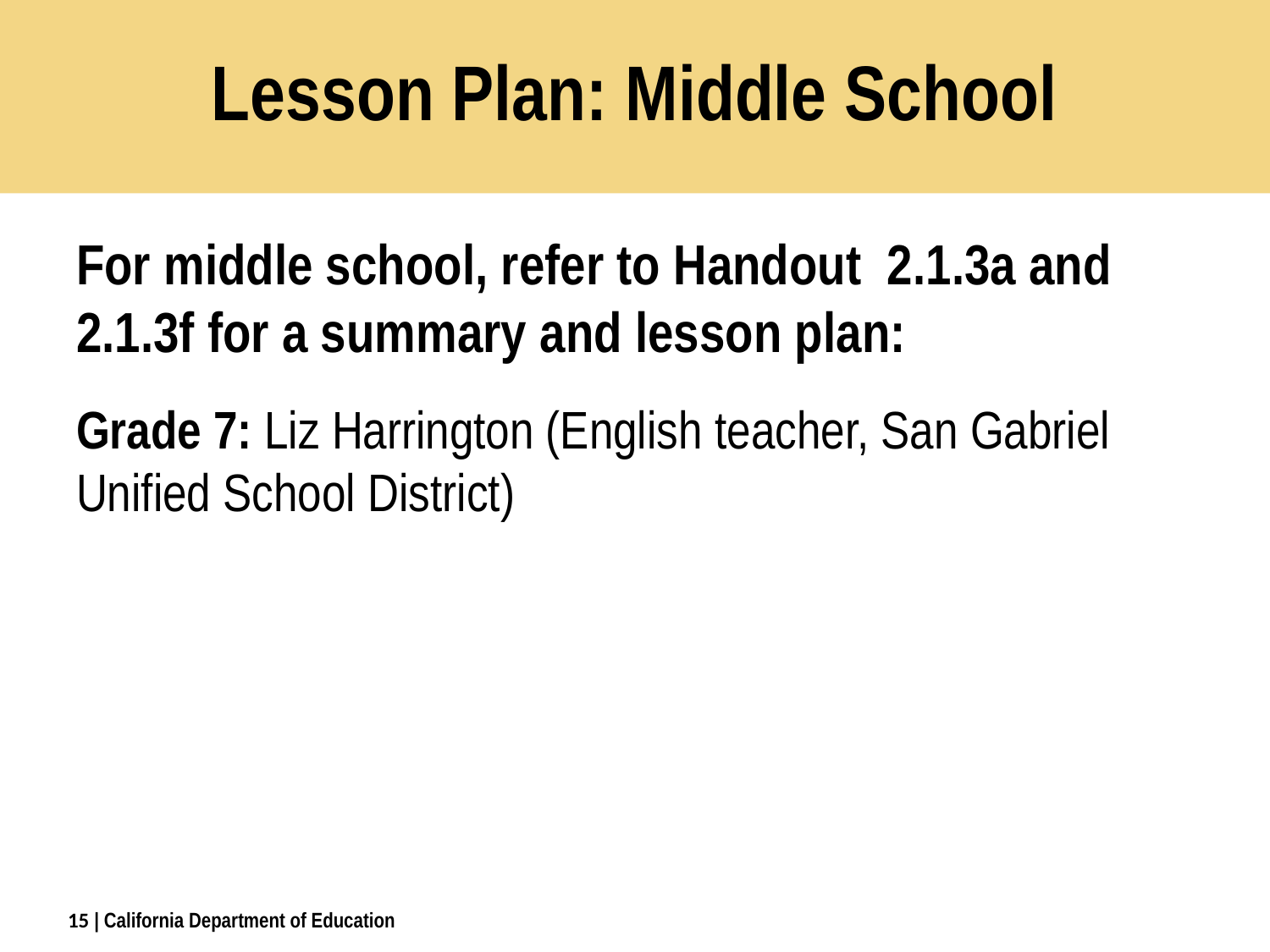

# Lesson Plan: Middle School
For middle school, refer to Handout  2.1.3a and 2.1.3f for a summary and lesson plan:
Grade 7: Liz Harrington (English teacher, San Gabriel Unified School District)
15
| California Department of Education